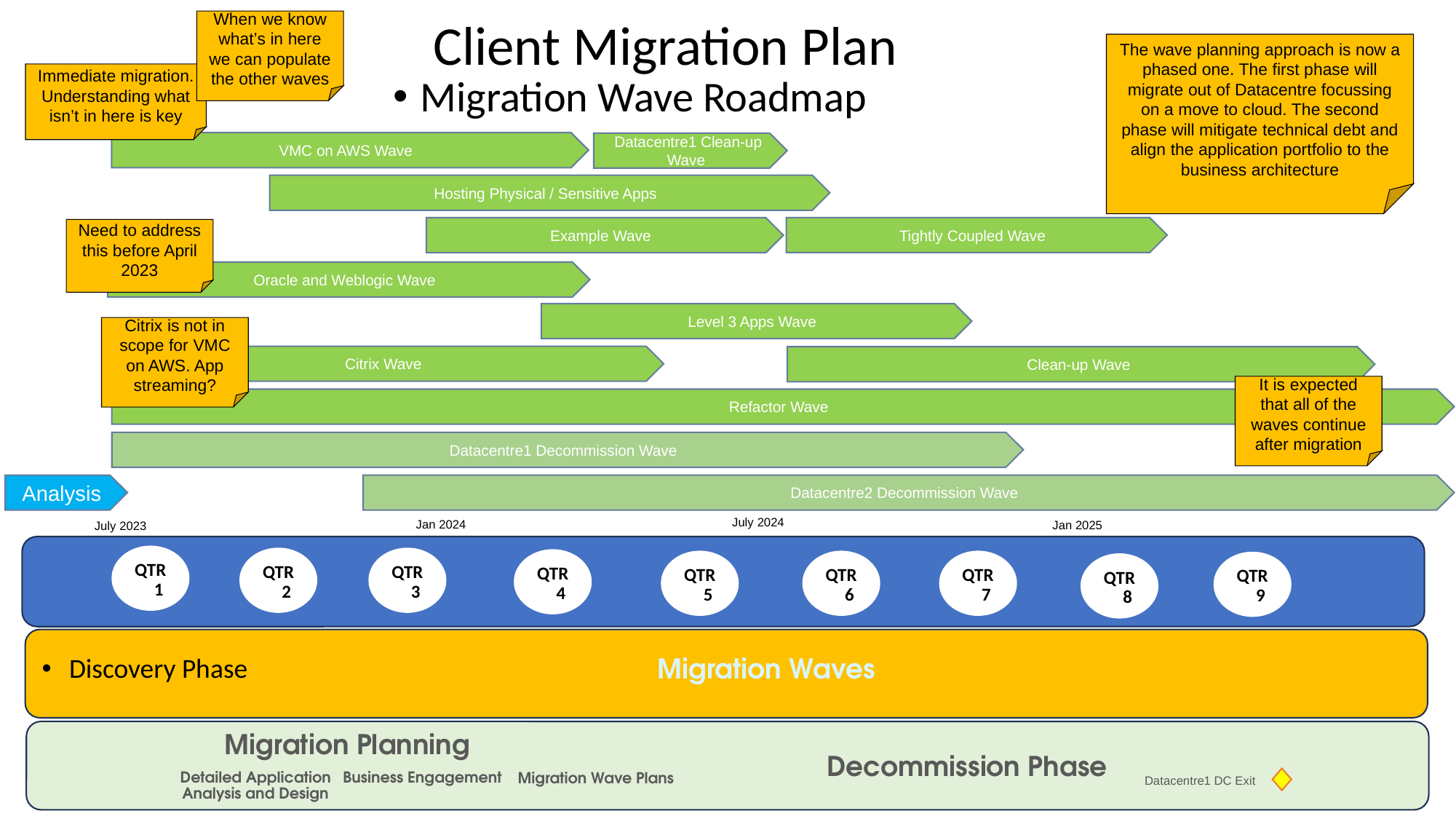

When we know what’s in here we can populate the other waves
Client Migration Plan
The wave planning approach is now a phased one. The first phase will migrate out of Datacentre focussing on a move to cloud. The second phase will mitigate technical debt and align the application portfolio to the business architecture
Immediate migration. Understanding what isn’t in here is key
Migration Wave Roadmap
VMC on AWS Wave
 Datacentre1 Clean-up Wave
Hosting Physical / Sensitive Apps
Tightly Coupled Wave
Example Wave
Need to address this before April 2023
Oracle and Weblogic Wave
Level 3 Apps Wave
Citrix is not in scope for VMC on AWS. App streaming?
Citrix Wave
 Clean-up Wave
It is expected that all of the waves continue after migration
Refactor Wave
Datacentre1 Decommission Wave
Analysis
Datacentre2 Decommission Wave
July 2024
Jan 2024
Jan 2025
July 2023

QTR     1
QTR     2
QTR     3
QTR     4
QTR     5
QTR     6
QTR     7
QTR     9
QTR     8

Migration Waves
Discovery Phase

Migration Planning
Decommission Phase
Business Engagement
Migration Wave Plans
Detailed Application Analysis and Design
Datacentre1 DC Exit